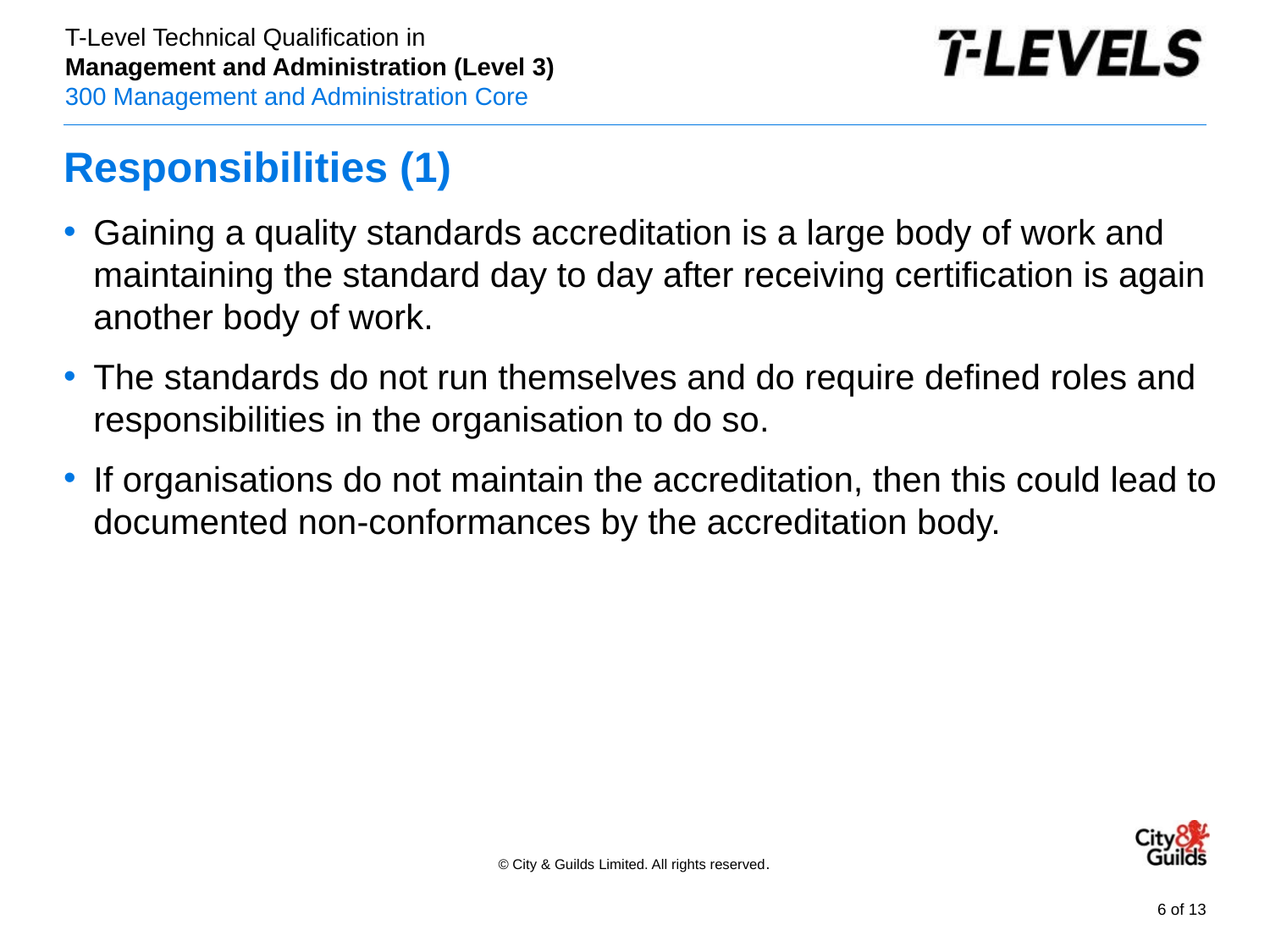

# Responsibilities (1)
Gaining a quality standards accreditation is a large body of work and maintaining the standard day to day after receiving certification is again another body of work.
The standards do not run themselves and do require defined roles and responsibilities in the organisation to do so.
If organisations do not maintain the accreditation, then this could lead to documented non-conformances by the accreditation body.